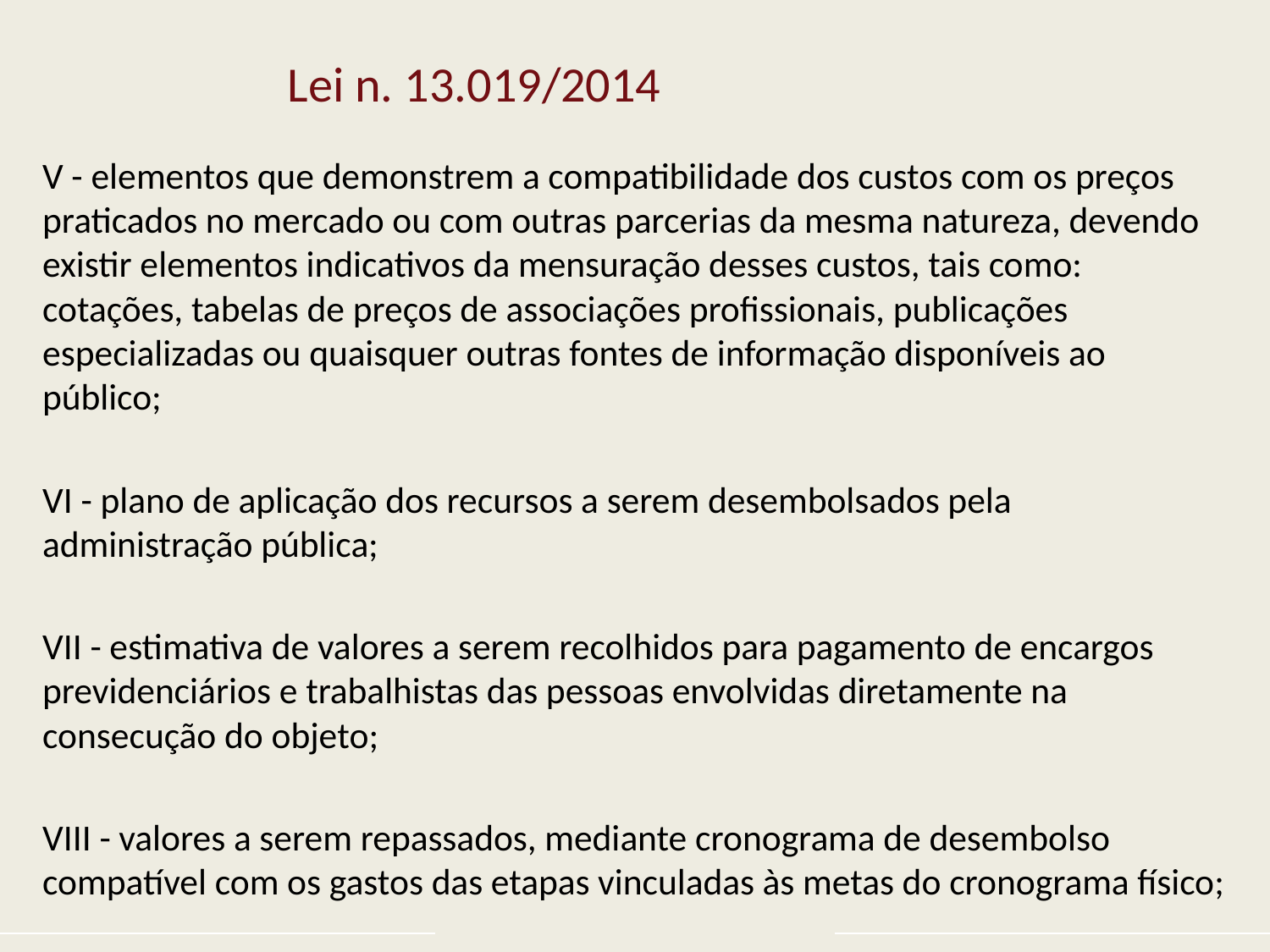

# Lei n. 13.019/2014
V - elementos que demonstrem a compatibilidade dos custos com os preços praticados no mercado ou com outras parcerias da mesma natureza, devendo existir elementos indicativos da mensuração desses custos, tais como: cotações, tabelas de preços de associações profissionais, publicações especializadas ou quaisquer outras fontes de informação disponíveis ao público;

VI - plano de aplicação dos recursos a serem desembolsados pela administração pública;

VII - estimativa de valores a serem recolhidos para pagamento de encargos previdenciários e trabalhistas das pessoas envolvidas diretamente na consecução do objeto;

VIII - valores a serem repassados, mediante cronograma de desembolso compatível com os gastos das etapas vinculadas às metas do cronograma físico;